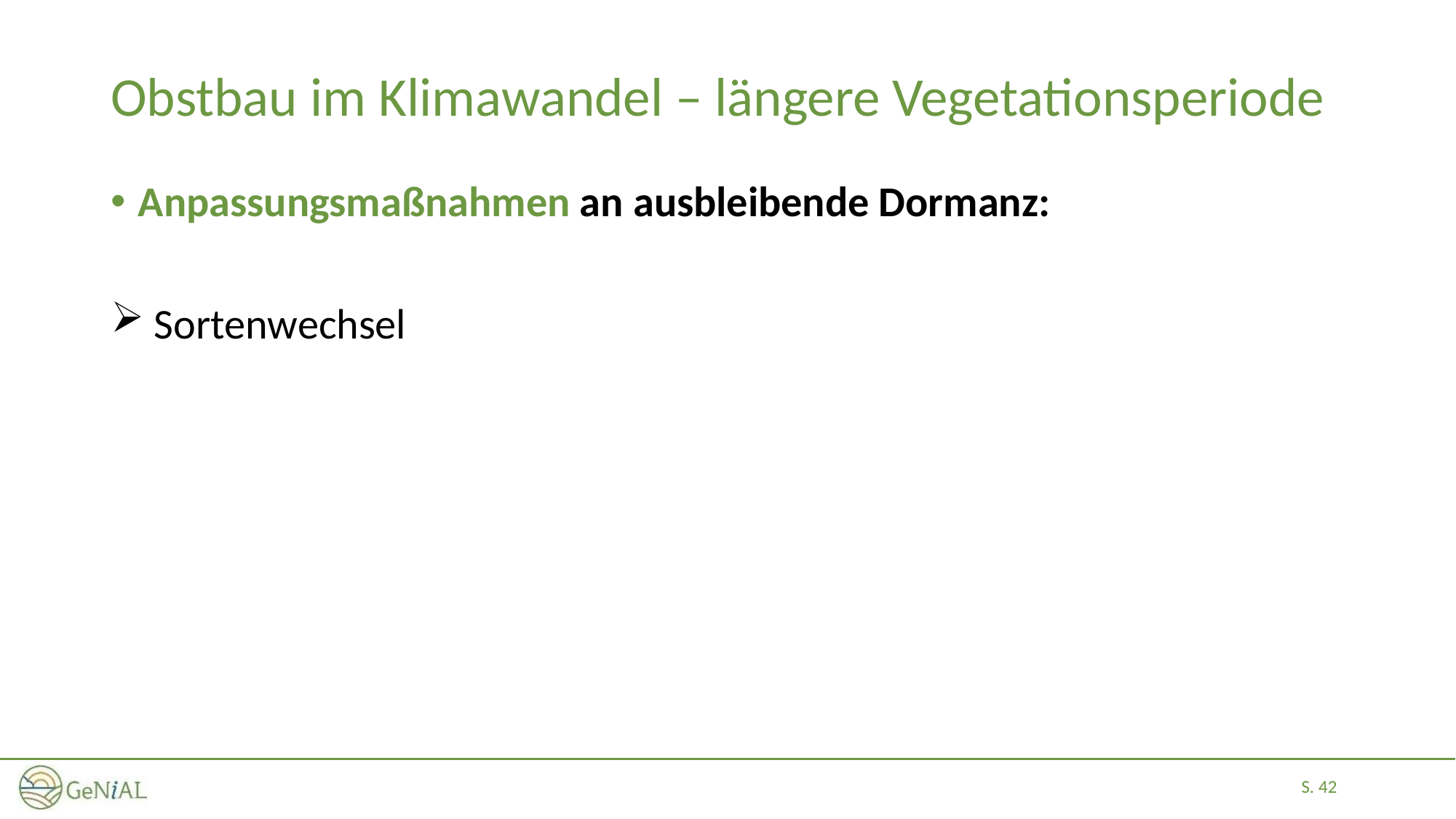

# Obstbau im Klimawandel – längere Vegetationsperiode
Anpassungsmaßnahmen an ausbleibende Dormanz:

 Sortenwechsel